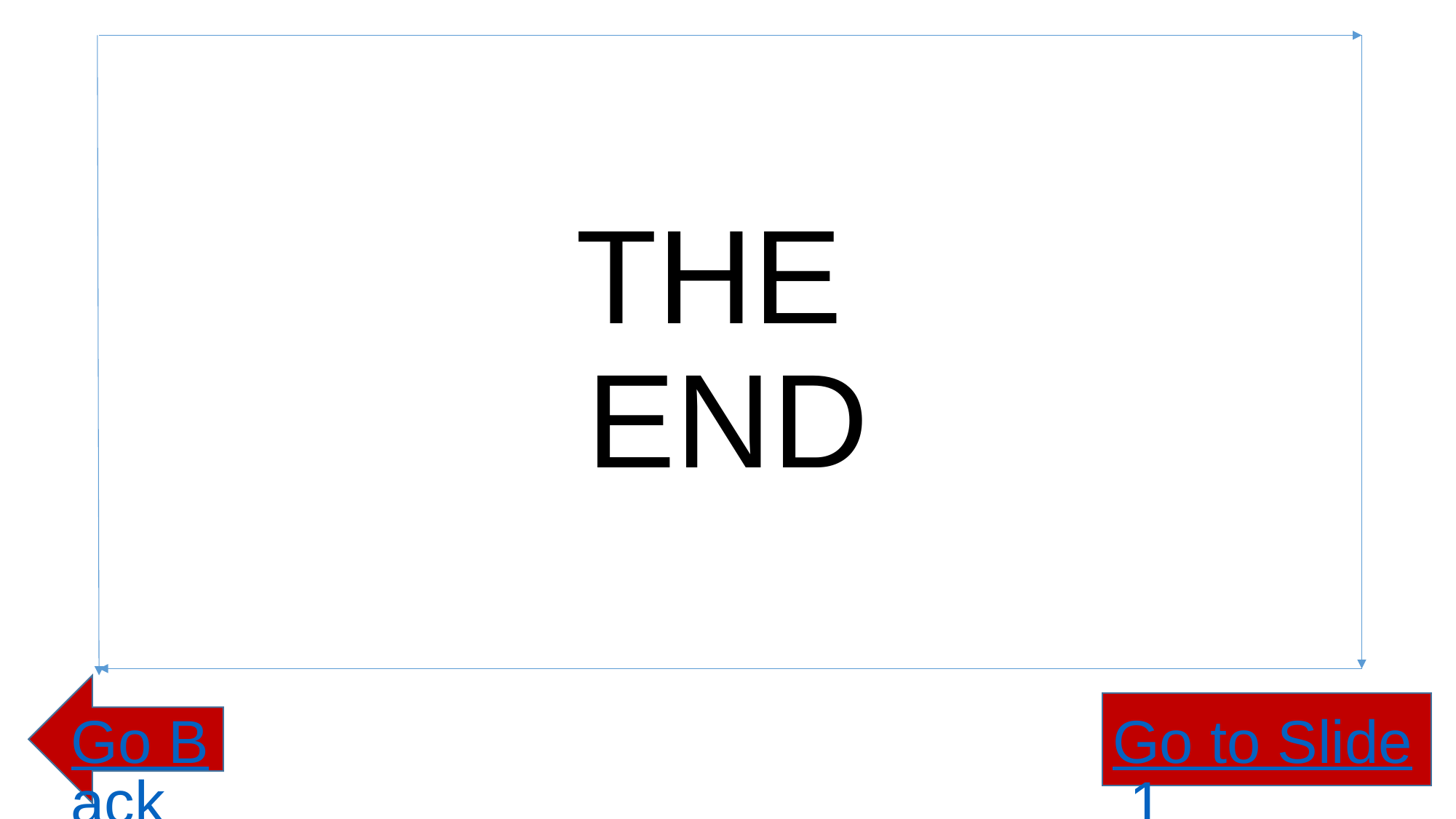

# THE END
Go Back
Go to Slide 1